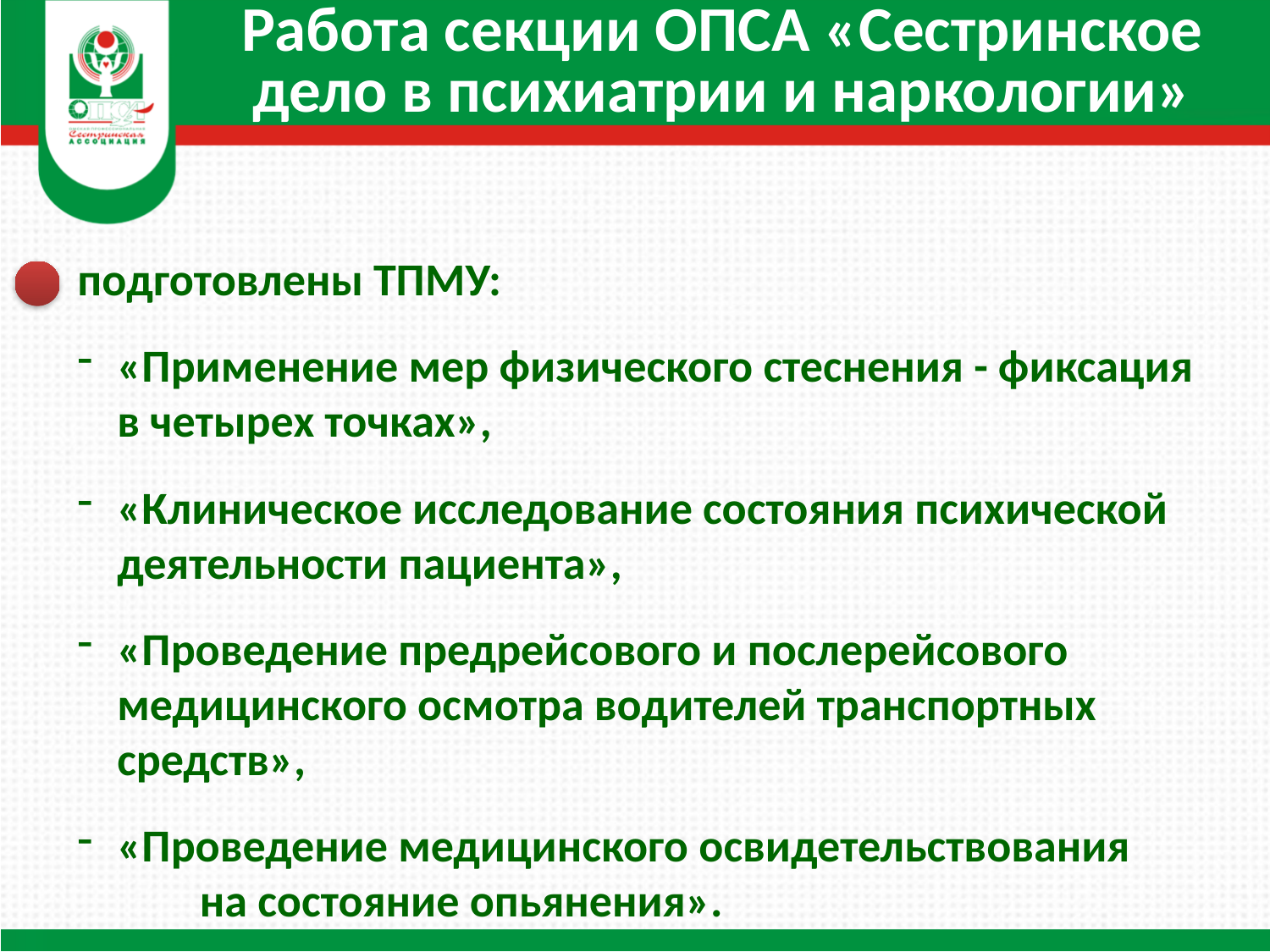

Работа секции ОПСА «Сестринское дело в психиатрии и наркологии»
подготовлены ТПМУ:
«Применение мер физического стеснения - фиксация      в четырех точках»,
«Клиническое исследование состояния психической деятельности пациента»,
«Проведение предрейсового и послерейсового медицинского осмотра водителей транспортных средств»,
«Проведение медицинского освидетельствования                      на состояние опьянения».